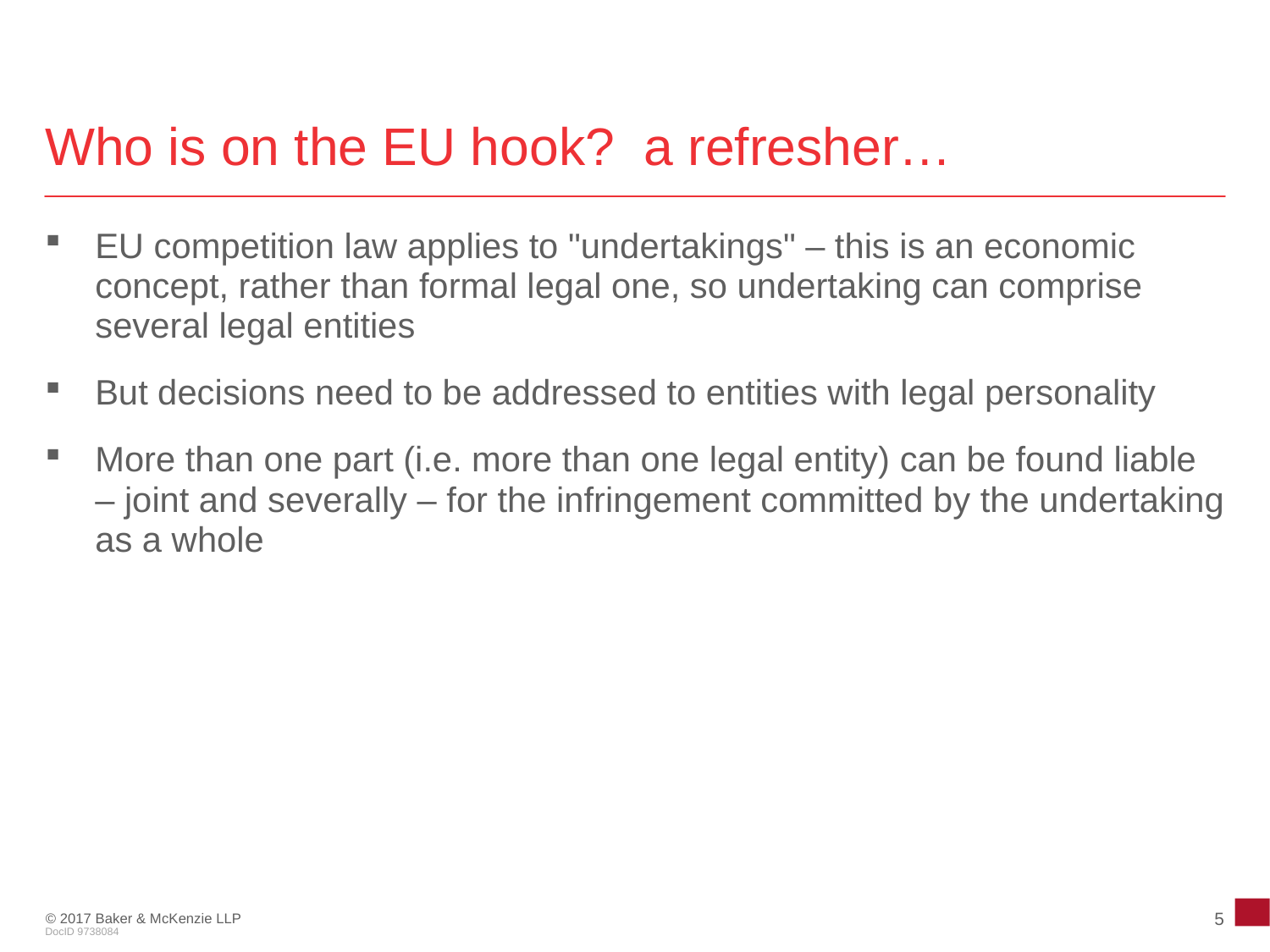

# Who is on the EU hook?  a refresher…
EU competition law applies to "undertakings" – this is an economic concept, rather than formal legal one, so undertaking can comprise several legal entities
But decisions need to be addressed to entities with legal personality
More than one part (i.e. more than one legal entity) can be found liable – joint and severally – for the infringement committed by the undertaking as a whole
5